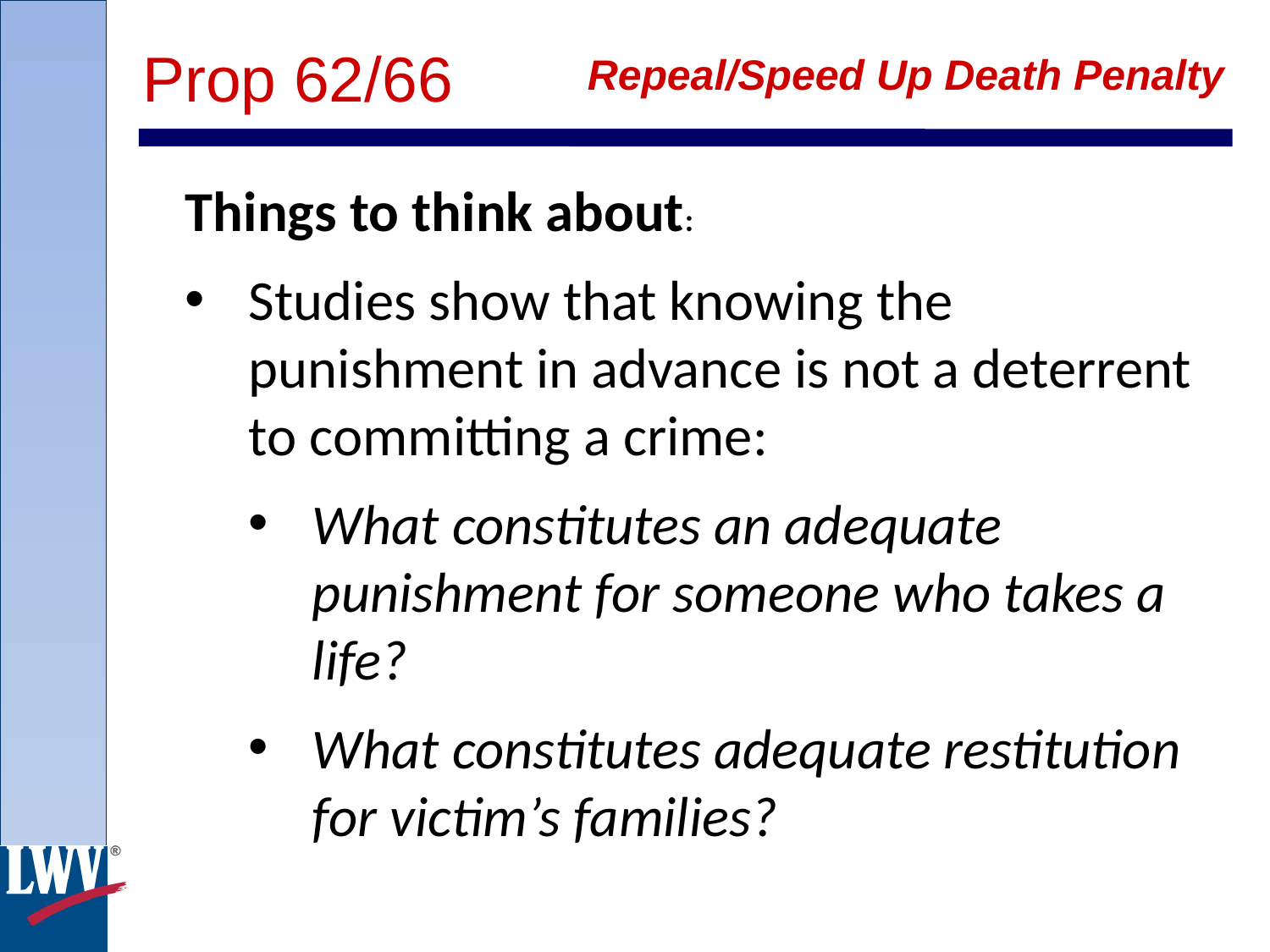

Prop 62/66
Repeal/Speed Up Death Penalty
Things to think about:
Studies show that knowing the punishment in advance is not a deterrent to committing a crime:
What constitutes an adequate punishment for someone who takes a life?
What constitutes adequate restitution for victim’s families?